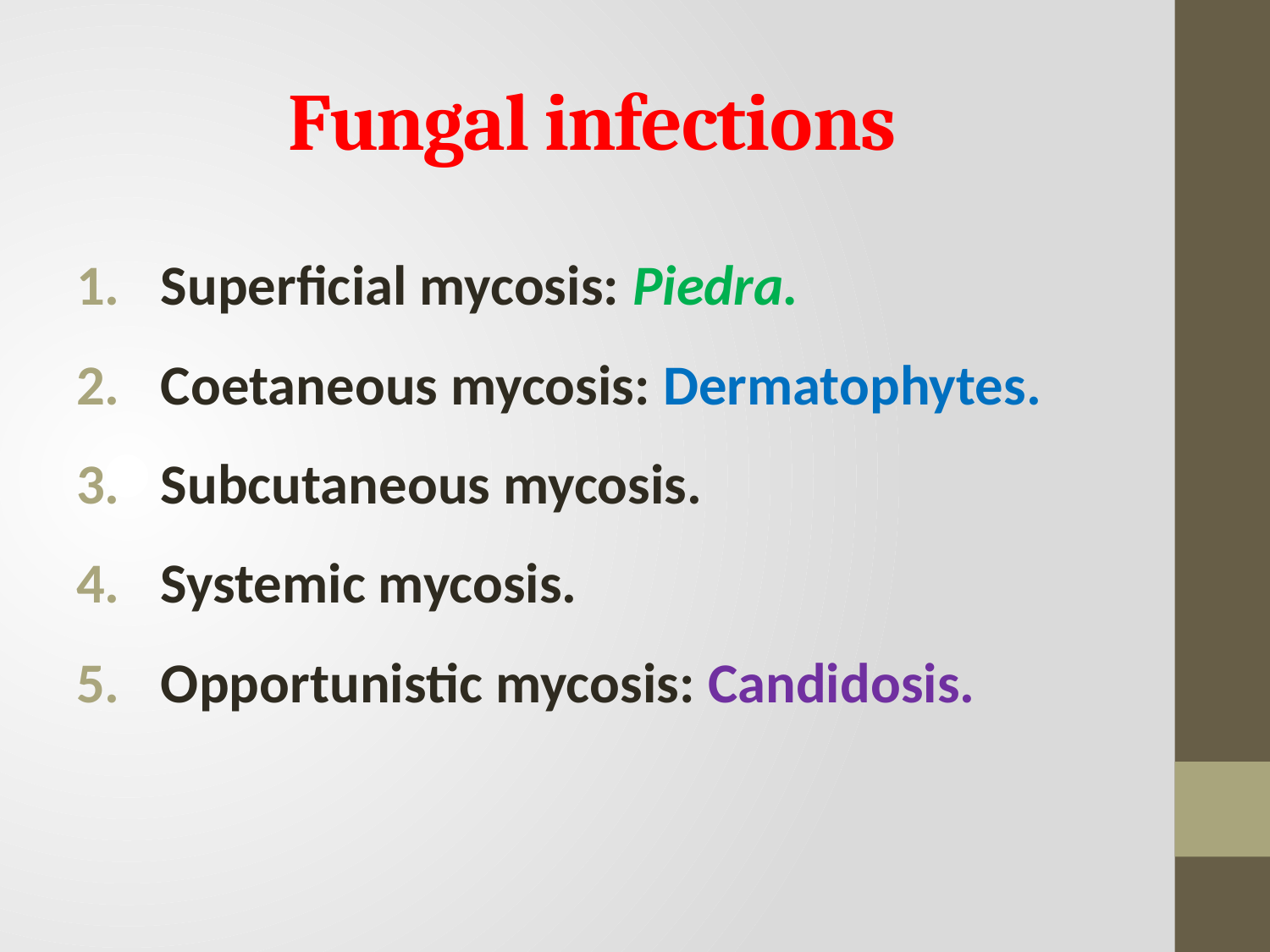

# Fungal infections
Superficial mycosis: Piedra.
Coetaneous mycosis: Dermatophytes.
Subcutaneous mycosis.
Systemic mycosis.
Opportunistic mycosis: Candidosis.